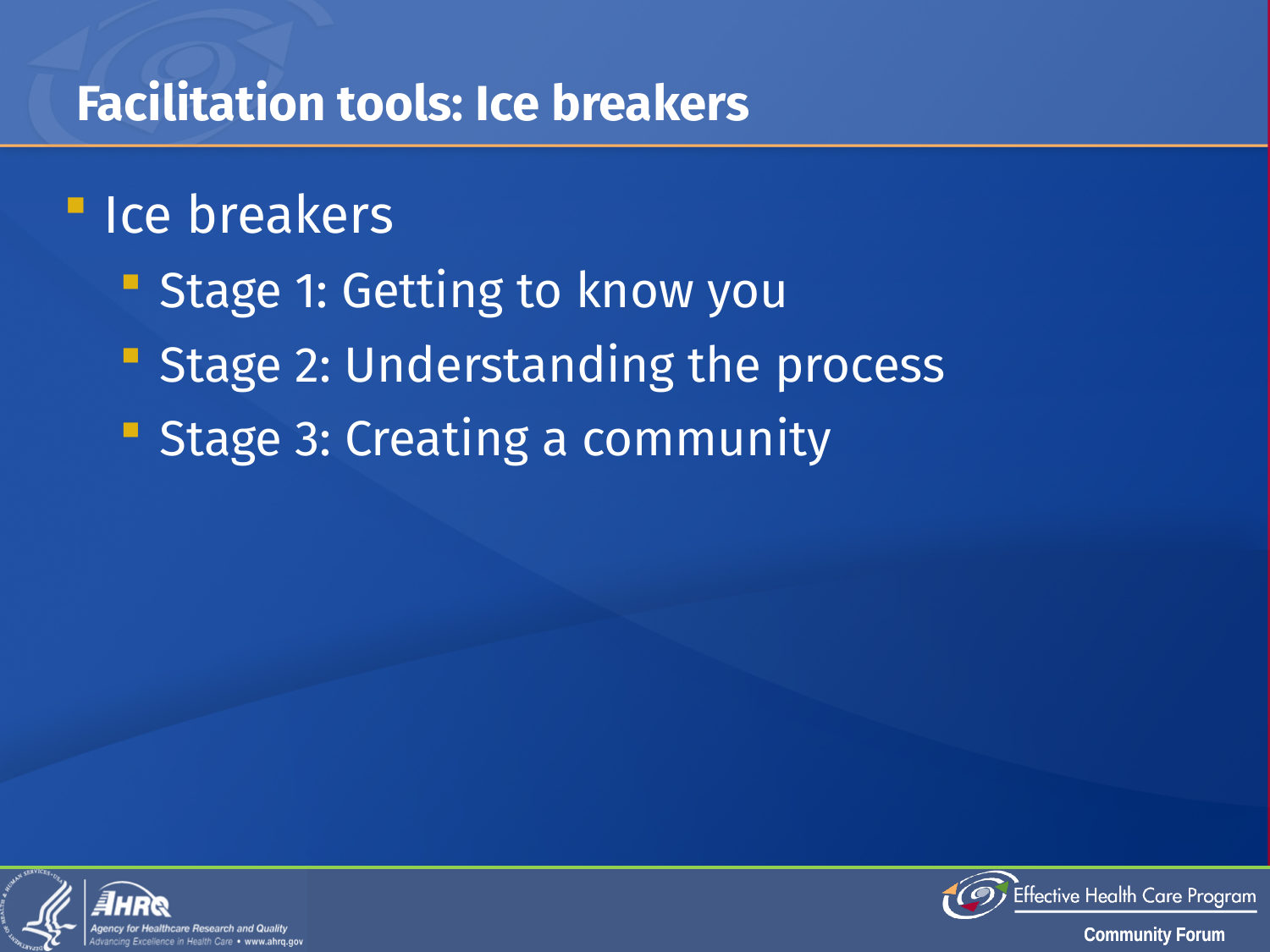

# Facilitation tools: Ice breakers
Ice breakers
Stage 1: Getting to know you
Stage 2: Understanding the process
Stage 3: Creating a community